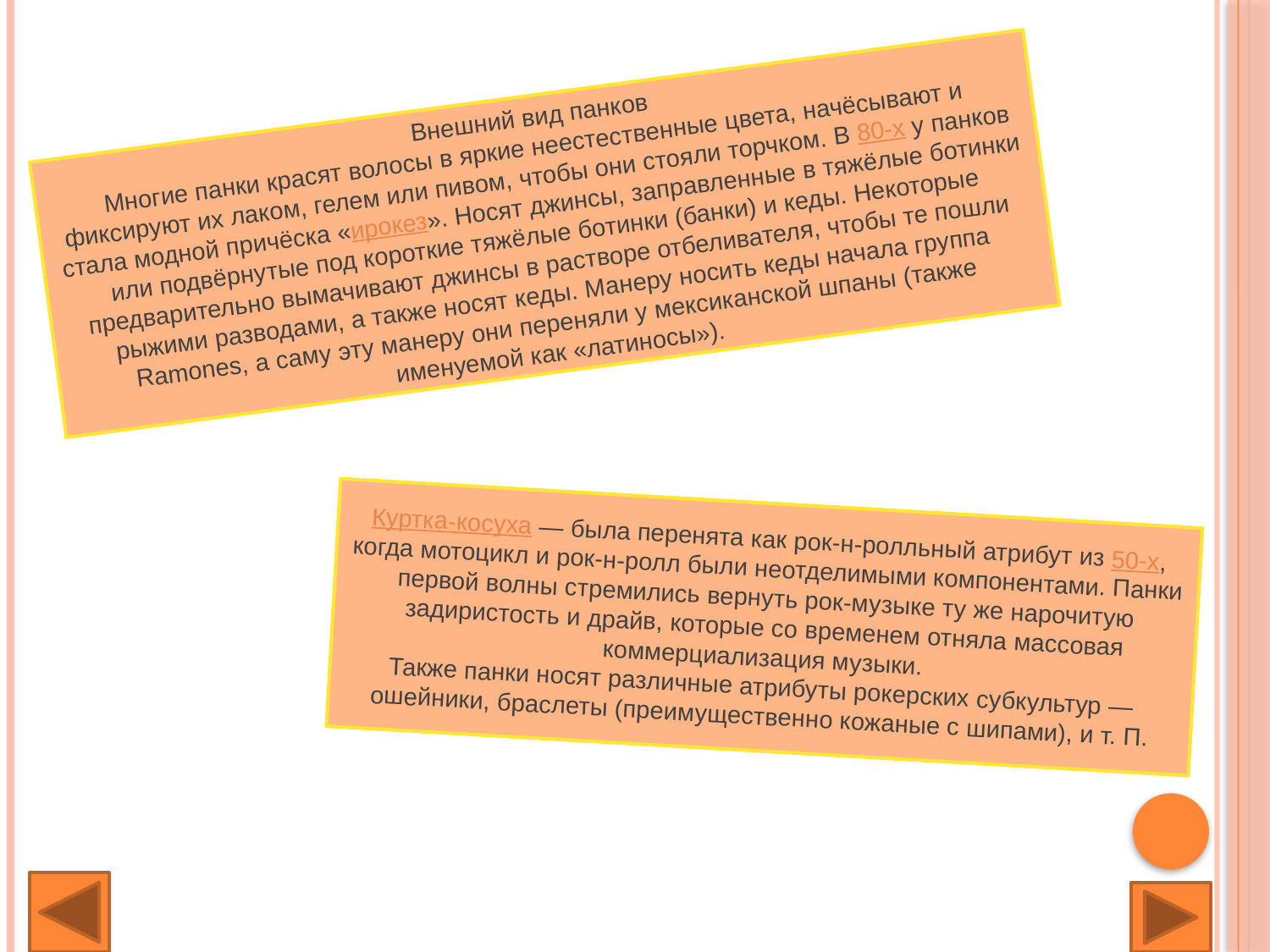

#
Внешний вид панков
Многие панки красят волосы в яркие неестественные цвета, начёсывают и фиксируют их лаком, гелем или пивом, чтобы они стояли торчком. В 80-х у панков стала модной причёска «ирокез». Носят джинсы, заправленные в тяжёлые ботинки или подвёрнутые под короткие тяжёлые ботинки (банки) и кеды. Некоторые предварительно вымачивают джинсы в растворе отбеливателя, чтобы те пошли рыжими разводами, а также носят кеды. Манеру носить кеды начала группа Ramones, а саму эту манеру они переняли у мексиканской шпаны (также именуемой как «латиносы»).
Куртка-косуха — была перенята как рок-н-ролльный атрибут из 50-х, когда мотоцикл и рок-н-ролл были неотделимыми компонентами. Панки первой волны стремились вернуть рок-музыке ту же нарочитую задиристость и драйв, которые со временем отняла массовая коммерциализация музыки.
Также панки носят различные атрибуты рокерских субкультур — ошейники, браслеты (преимущественно кожаные с шипами), и т. П.